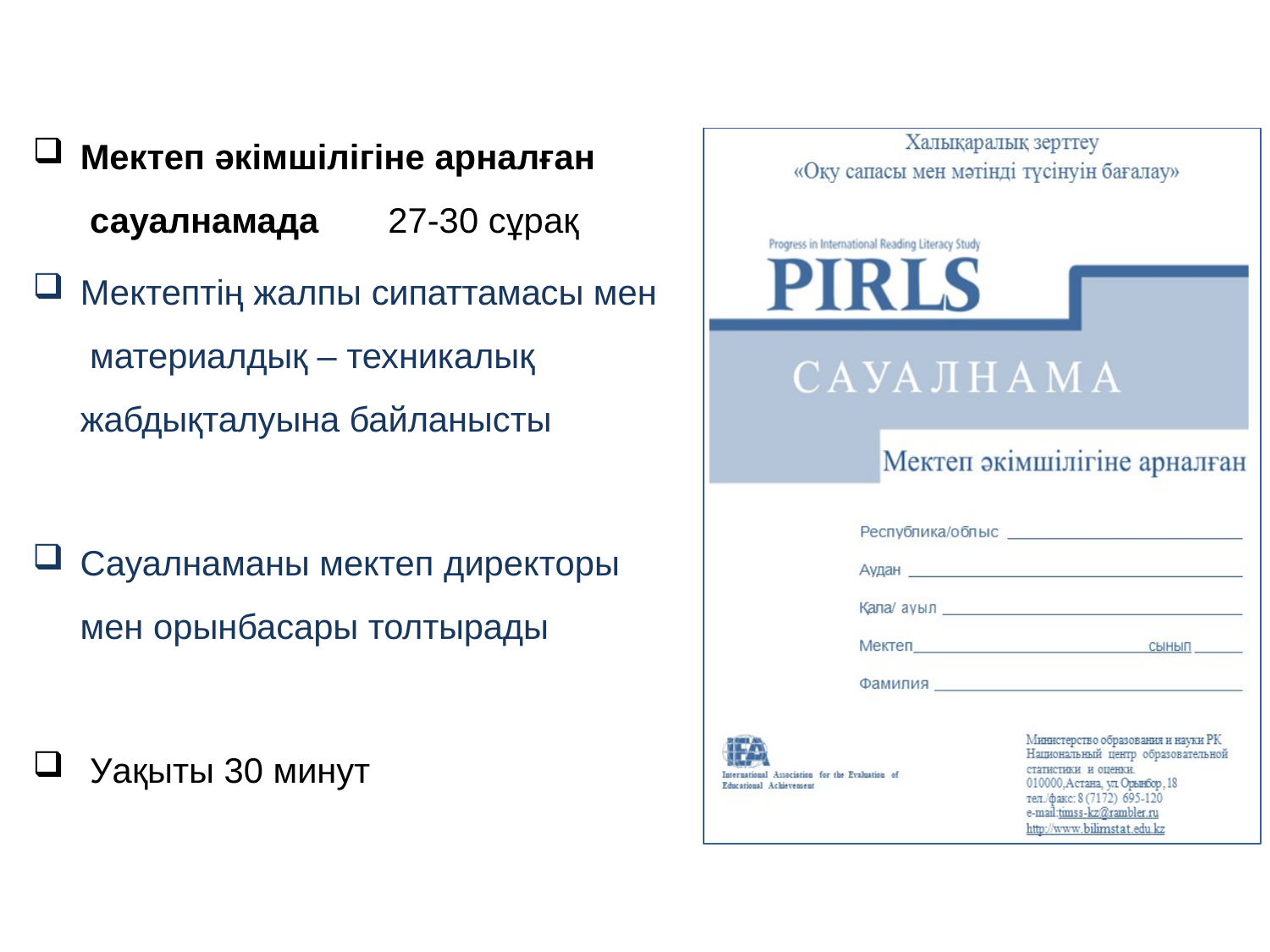

Мектеп әкімшілігіне арналған  сауалнамада	27-30 сұрақ
Мектептің жалпы сипаттамасы мен  материалдық – техникалық  жабдықталуына байланысты

Сауалнаманы мектеп директоры
мен орынбасары толтырады
Уақыты 30 минут